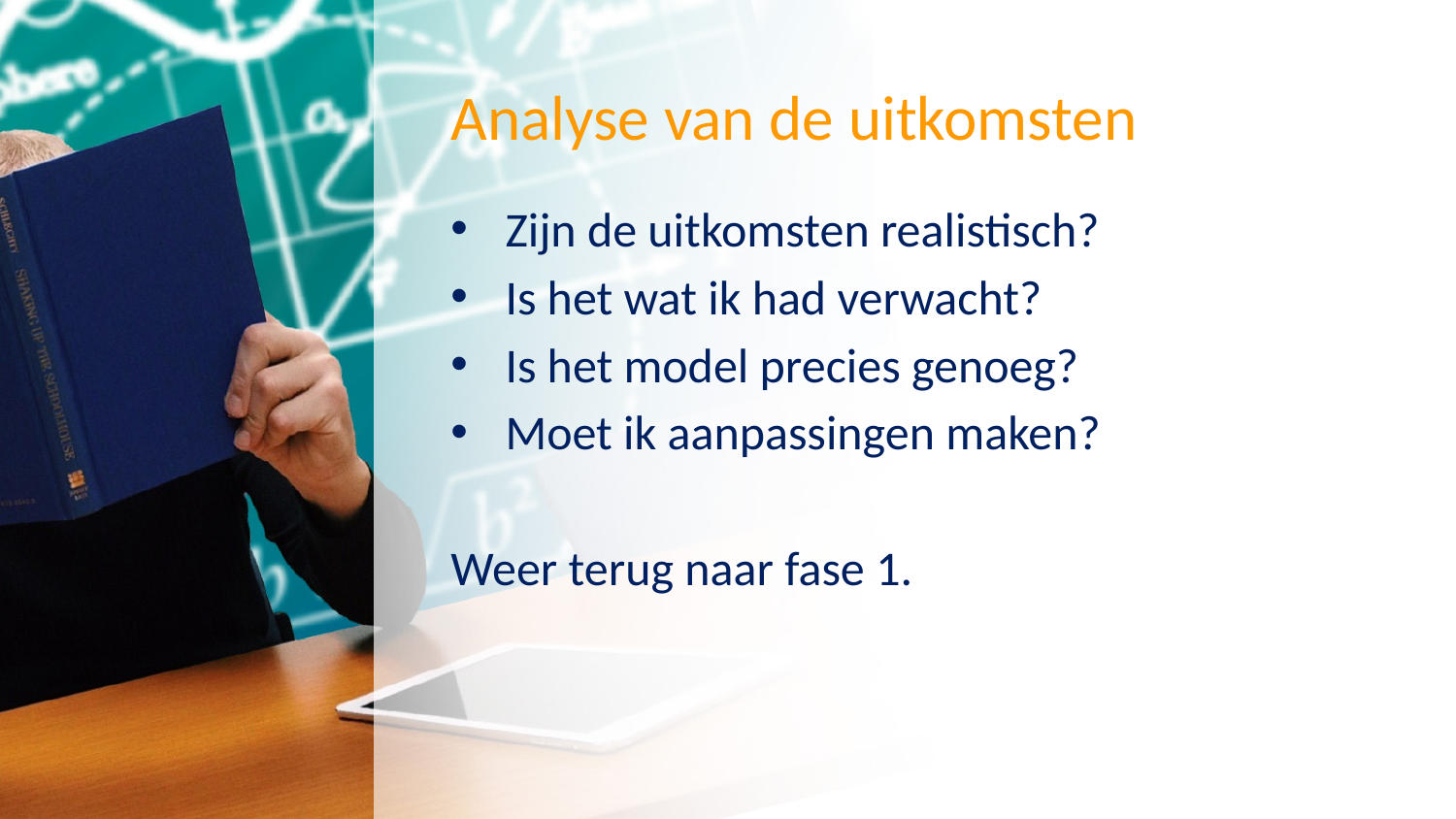

# Analyse van de uitkomsten
Zijn de uitkomsten realistisch?
Is het wat ik had verwacht?
Is het model precies genoeg?
Moet ik aanpassingen maken?

Weer terug naar fase 1.